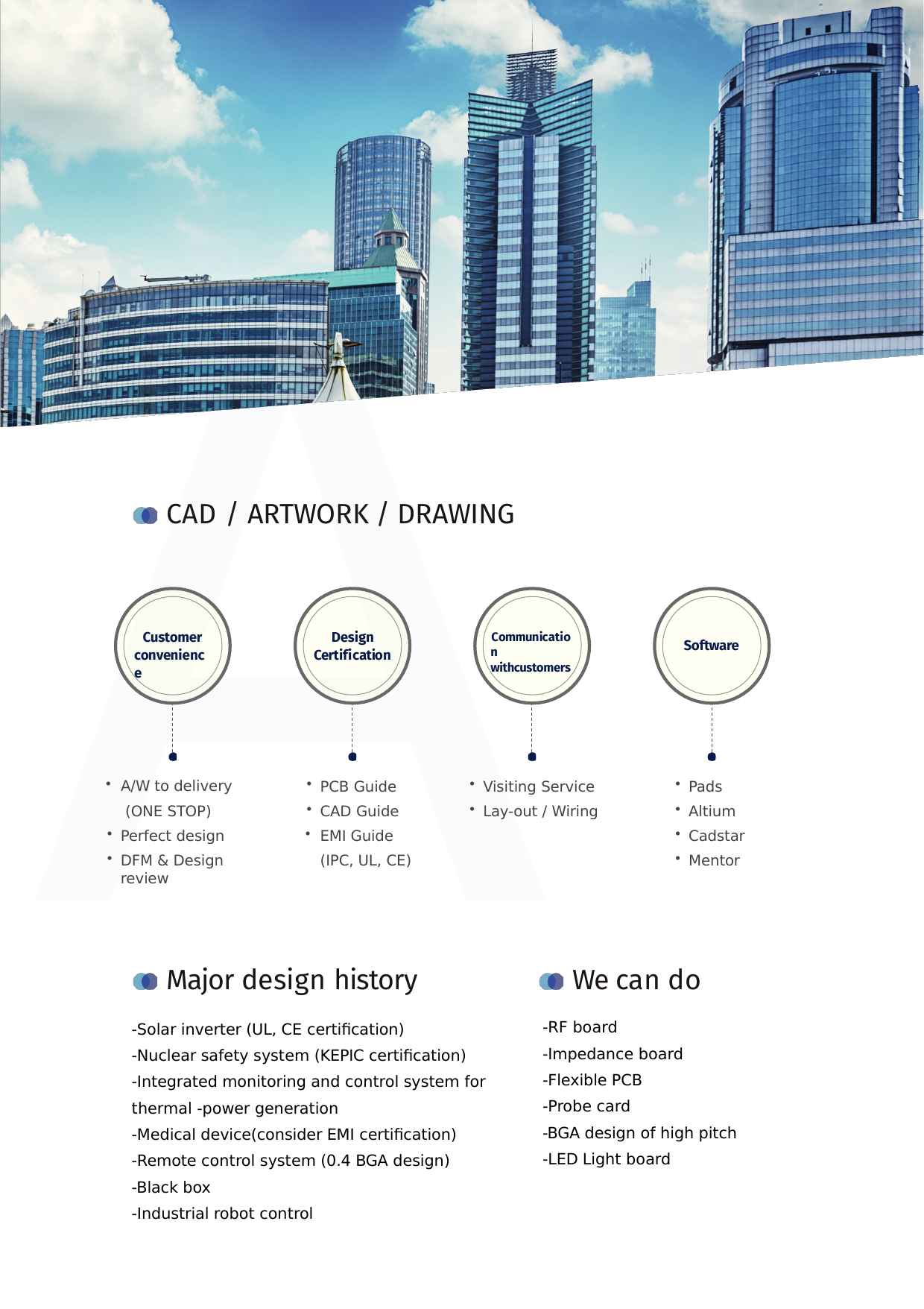

CAD / ARTWORK / DRAWING

Customer  convenience
Design  Certification
Communication  withcustomers
Software
A/W to delivery  (ONE STOP)
Perfect design
DFM & Design review
PCB Guide
CAD Guide
EMI Guide  (IPC, UL, CE)
Visiting Service
Lay-out / Wiring
Pads
Altium
Cadstar
Mentor
Major design history
-Solar inverter (UL, CE certification)
-Nuclear safety system (KEPIC certification)
-Integrated monitoring and control system for  thermal -power generation
-Medical device(consider EMI certification)
-Remote control system (0.4 BGA design)
-Black box
-Industrial robot control
We can do
-RF board
-Impedance board
-Flexible PCB
-Probe card
-BGA design of high pitch
-LED Light board